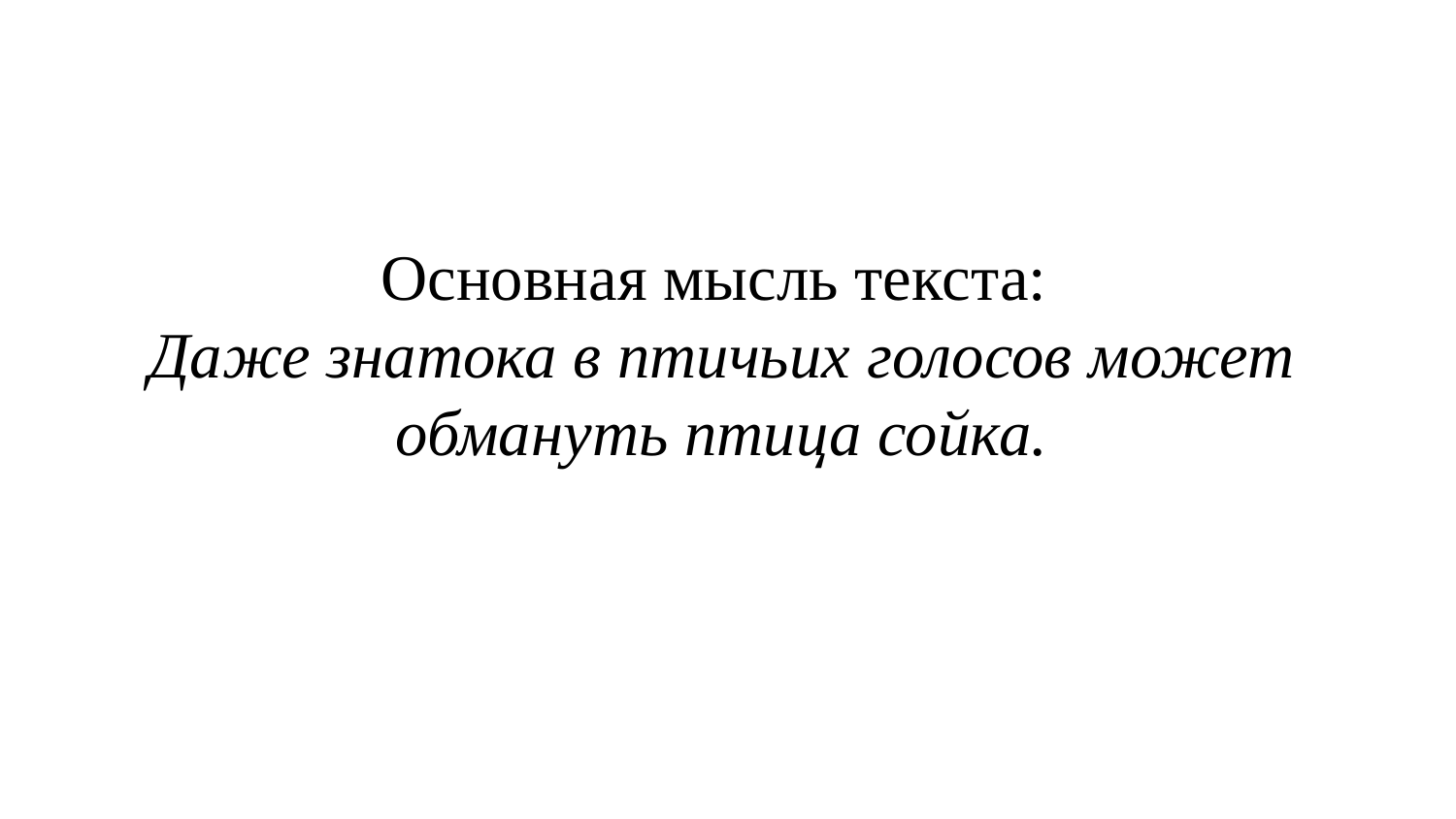

Основная мысль текста:
Даже знатока в птичьих голосов может обмануть птица сойка.